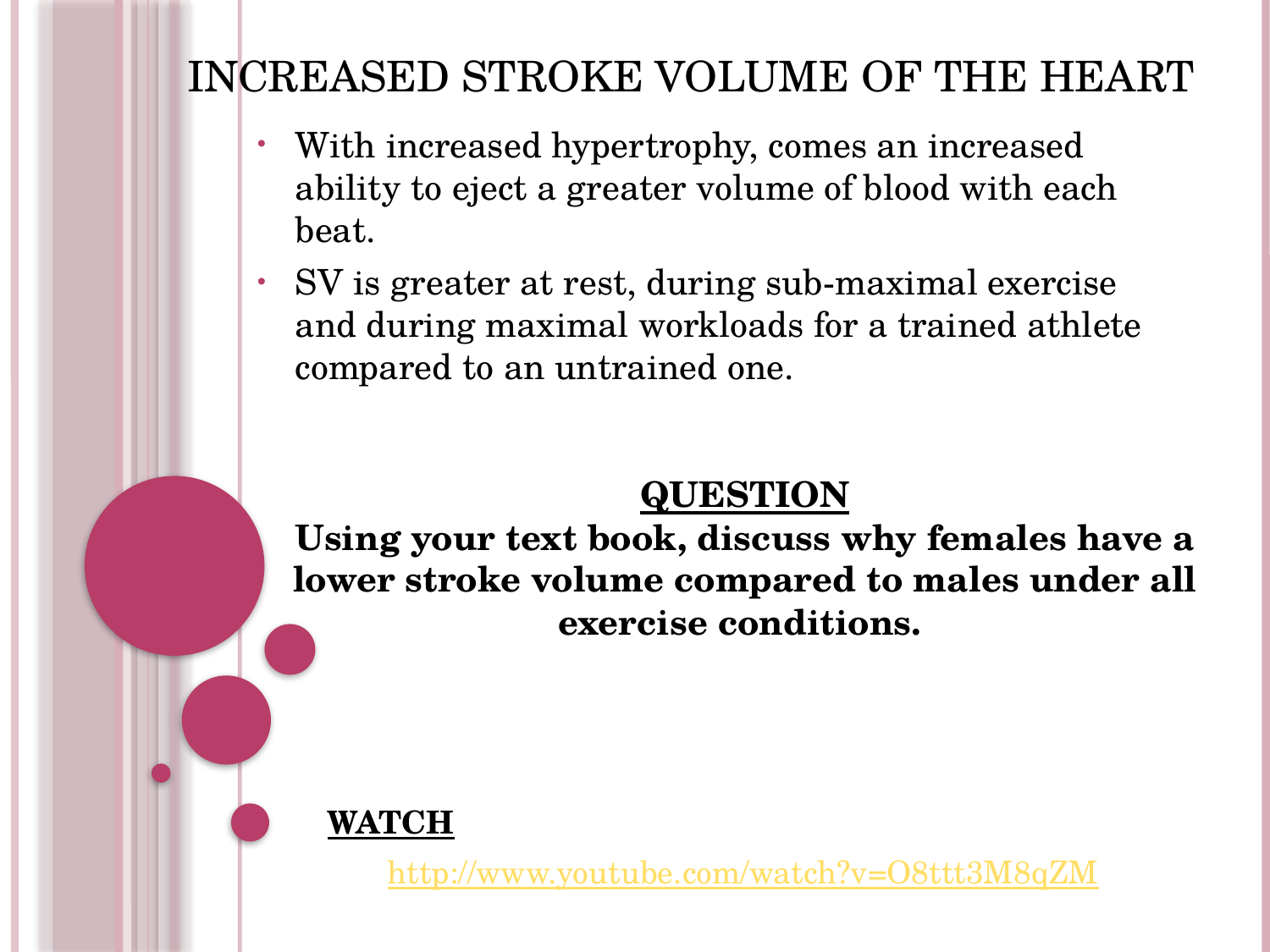

Increased stroke volume of the heart
With increased hypertrophy, comes an increased ability to eject a greater volume of blood with each beat.
SV is greater at rest, during sub-maximal exercise and during maximal workloads for a trained athlete compared to an untrained one.

QUESTION
Using your text book, discuss why females have a lower stroke volume compared to males under all exercise conditions.

WATCH
http://www.youtube.com/watch?v=O8ttt3M8qZM